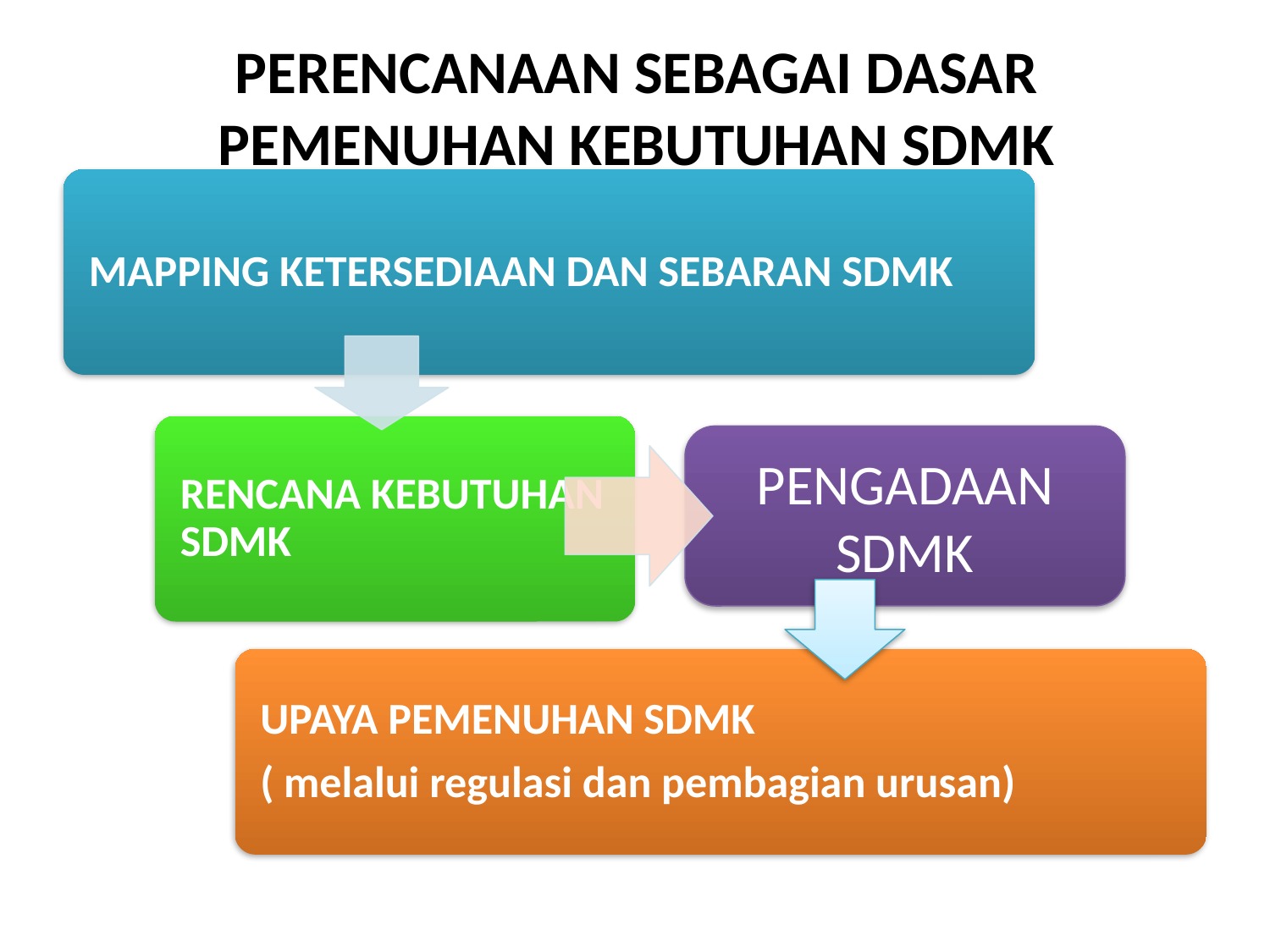

# PERENCANAAN SEBAGAI DASAR PEMENUHAN KEBUTUHAN SDMK
MAPPING KETERSEDIAAN DAN SEBARAN SDMK
RENCANA KEBUTUHAN SDMK
UPAYA PEMENUHAN SDMK
( melalui regulasi dan pembagian urusan)

PENGADAAN SDMK